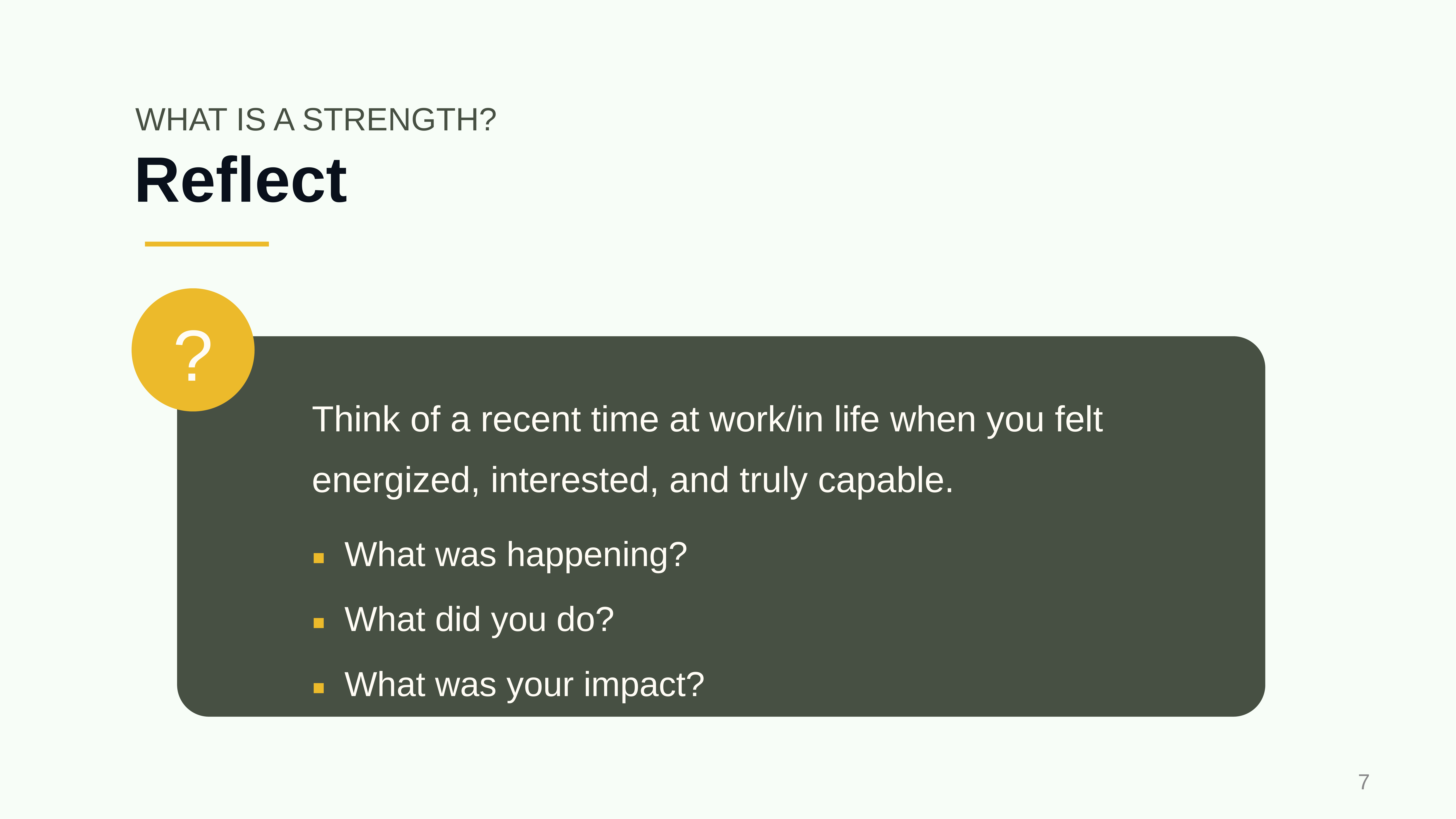

WHAT IS A STRENGTH?
# Reflect

?

Think of a recent time at work/in life when you felt energized, interested, and truly capable.
What was happening?
What did you do?
What was your impact?
7